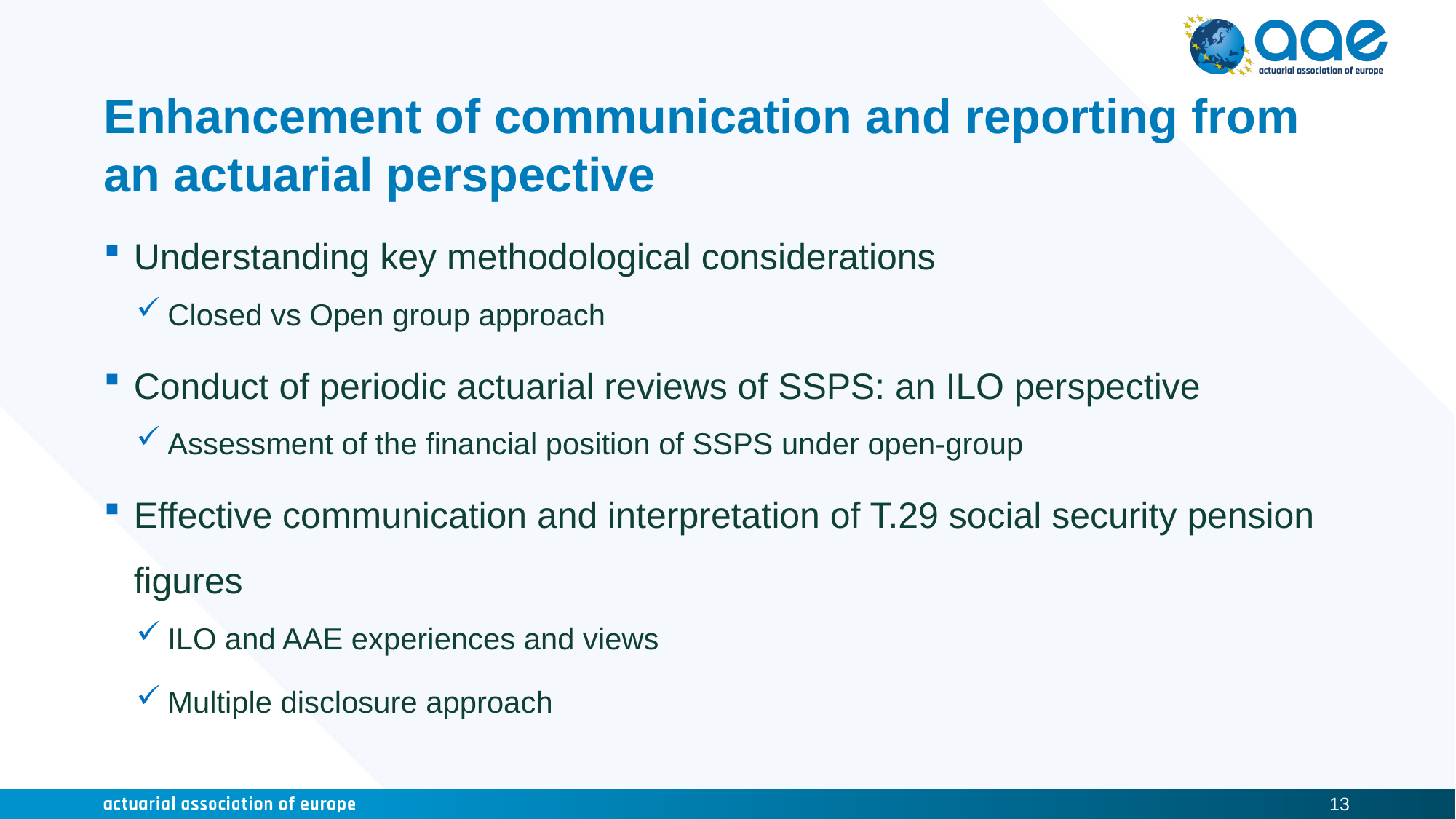

# Enhancement of communication and reporting from an actuarial perspective
Understanding key methodological considerations
Closed vs Open group approach
Conduct of periodic actuarial reviews of SSPS: an ILO perspective
Assessment of the financial position of SSPS under open-group
Effective communication and interpretation of T.29 social security pension figures
ILO and AAE experiences and views
Multiple disclosure approach

13